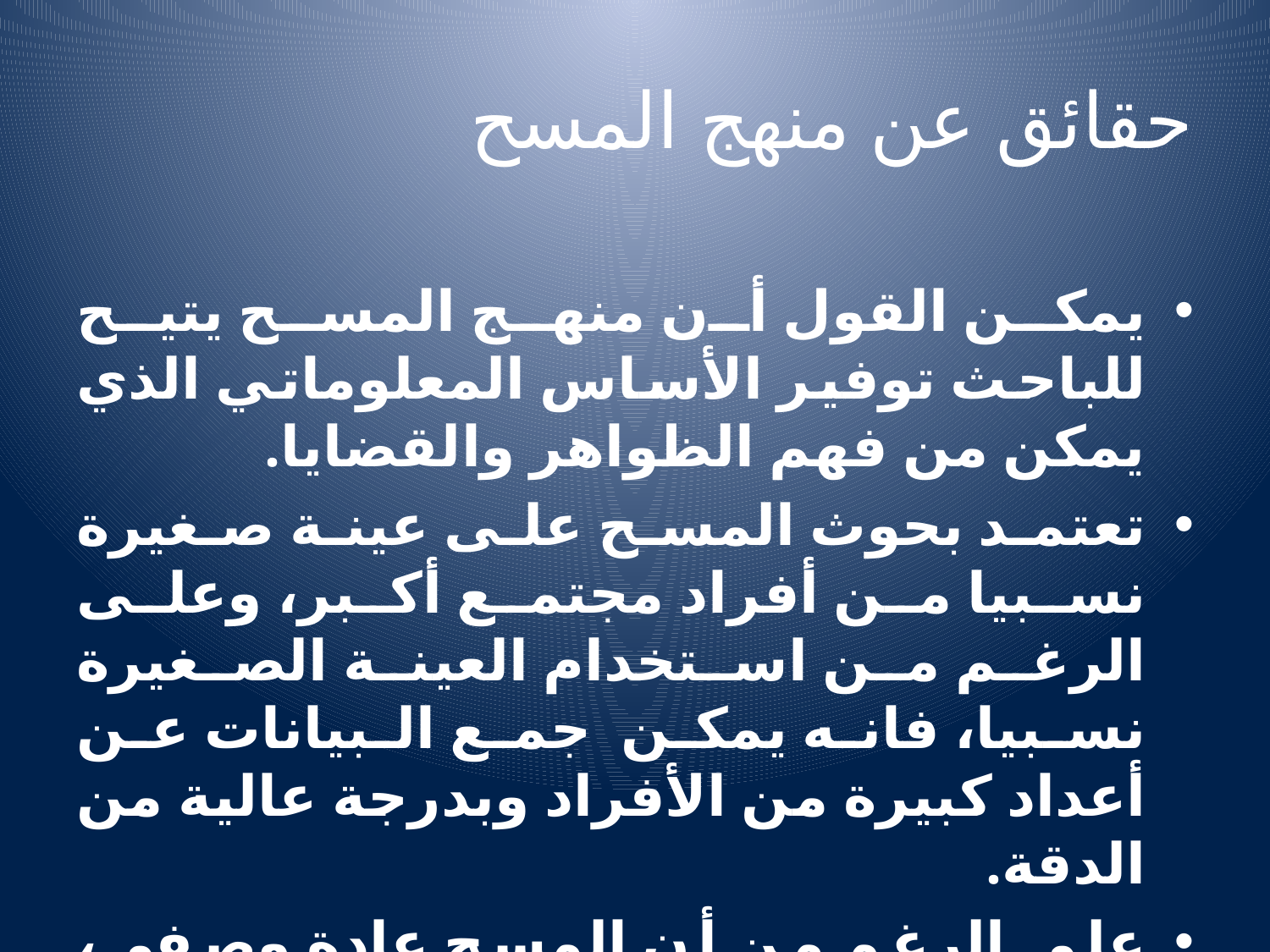

# حقائق عن منهج المسح
يمكن القول أن منهج المسح يتيح للباحث توفير الأساس المعلوماتي الذي يمكن من فهم الظواهر والقضايا.
تعتمد بحوث المسح على عينة صغيرة نسبيا من أفراد مجتمع أكبر، وعلى الرغم من استخدام العينة الصغيرة نسبيا، فانه يمكن  جمع البيانات عن أعداد كبيرة من الأفراد وبدرجة عالية من الدقة.
على الرغم من أن المسح عادة وصفي، الا أنه يستخدم أيضاً لاستكشاف العلاقات بين المتغيرات أو يستخدم بطريقة استكشافية.